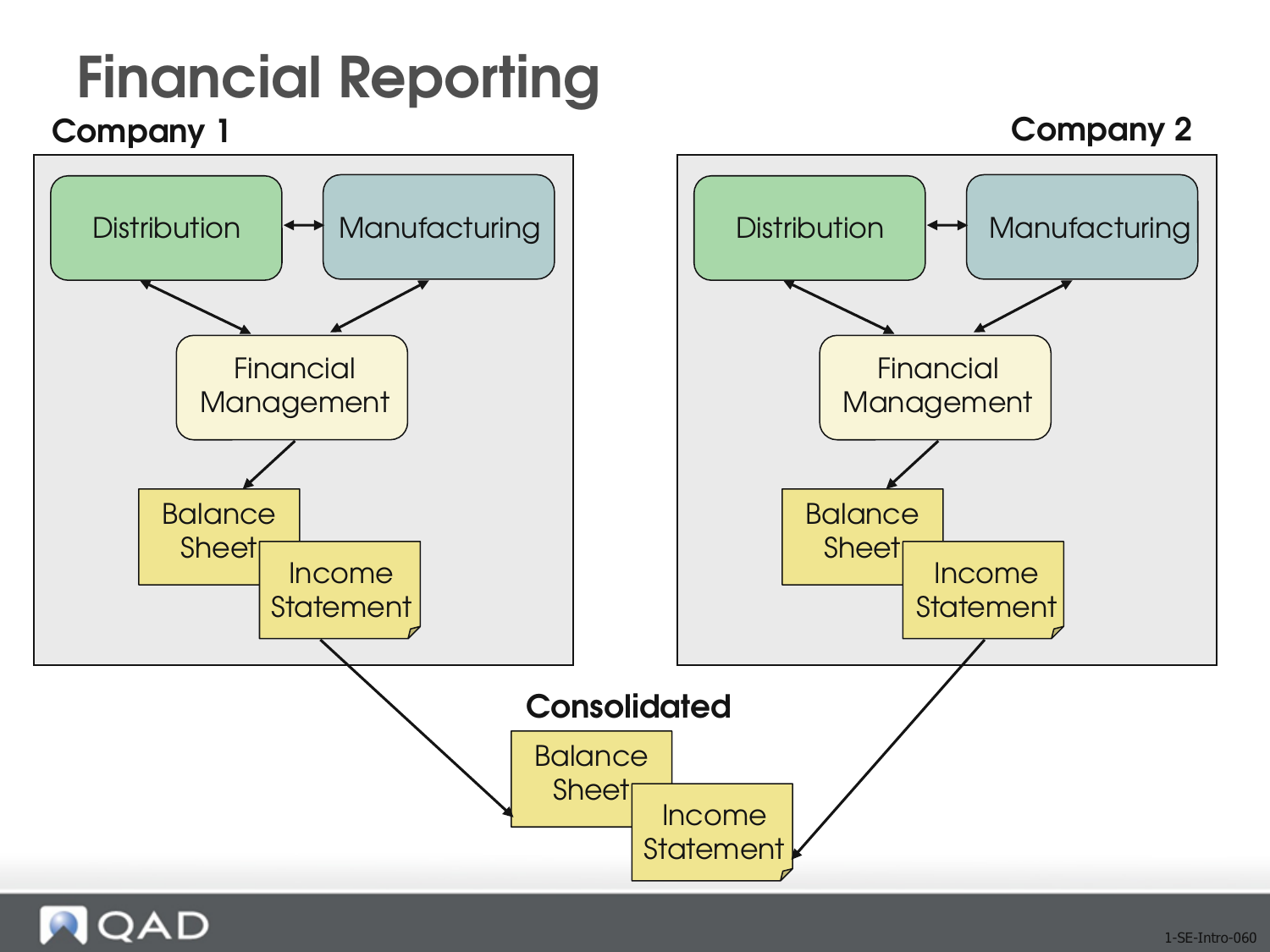

# Financial Reporting
Company 2
Company 1

Distribution
Manufacturing

Financial Management

Balance Sheet

Income Statement

Distribution
Manufacturing

Financial Management

Balance Sheet

Income Statement

Consolidated
Balance Sheet

Income Statement
1-SE-Intro-060